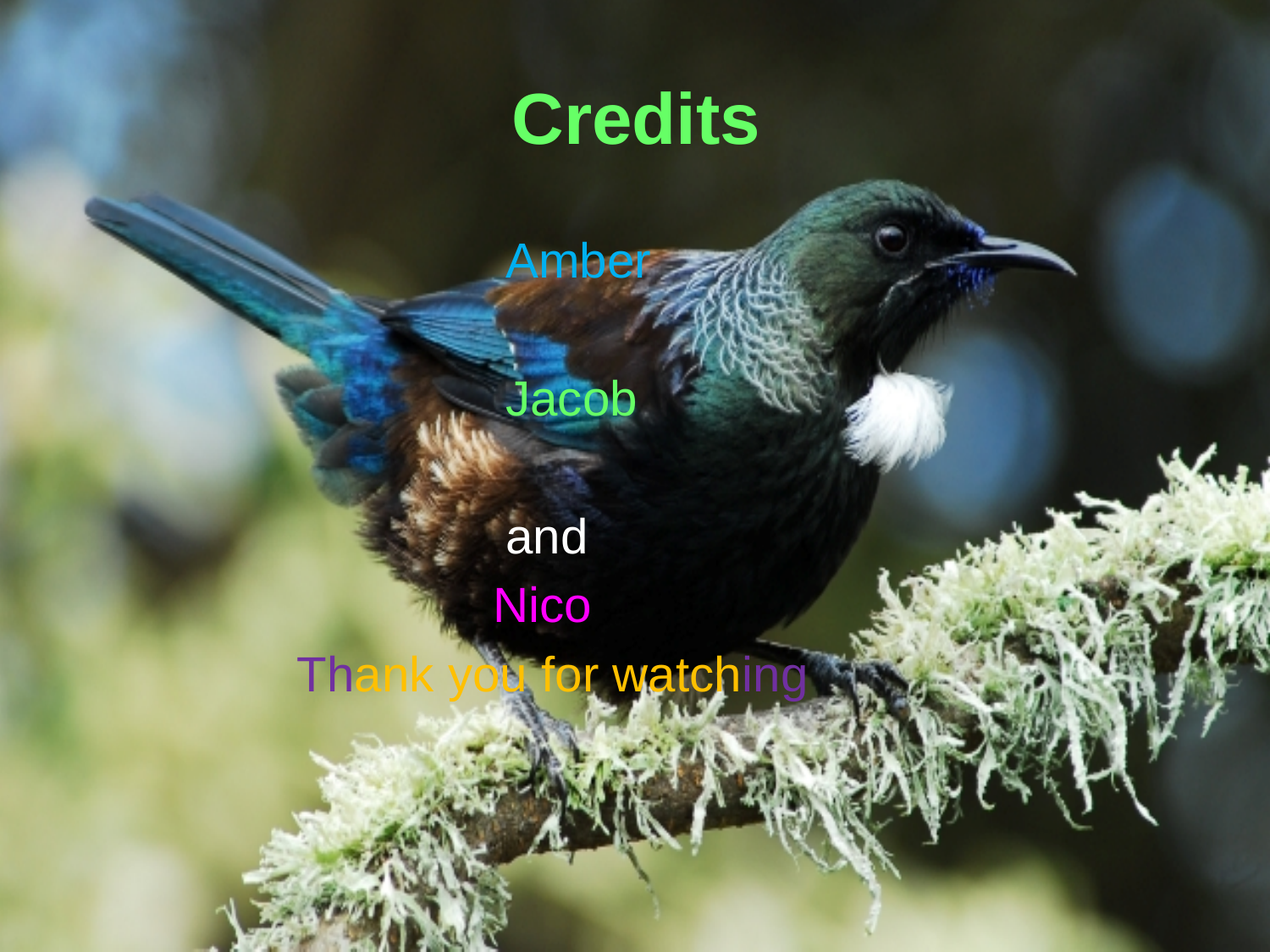

# Credits
                                   Amber

                                   Jacob

                                   and
                                  Nico
                  Thank you for watching